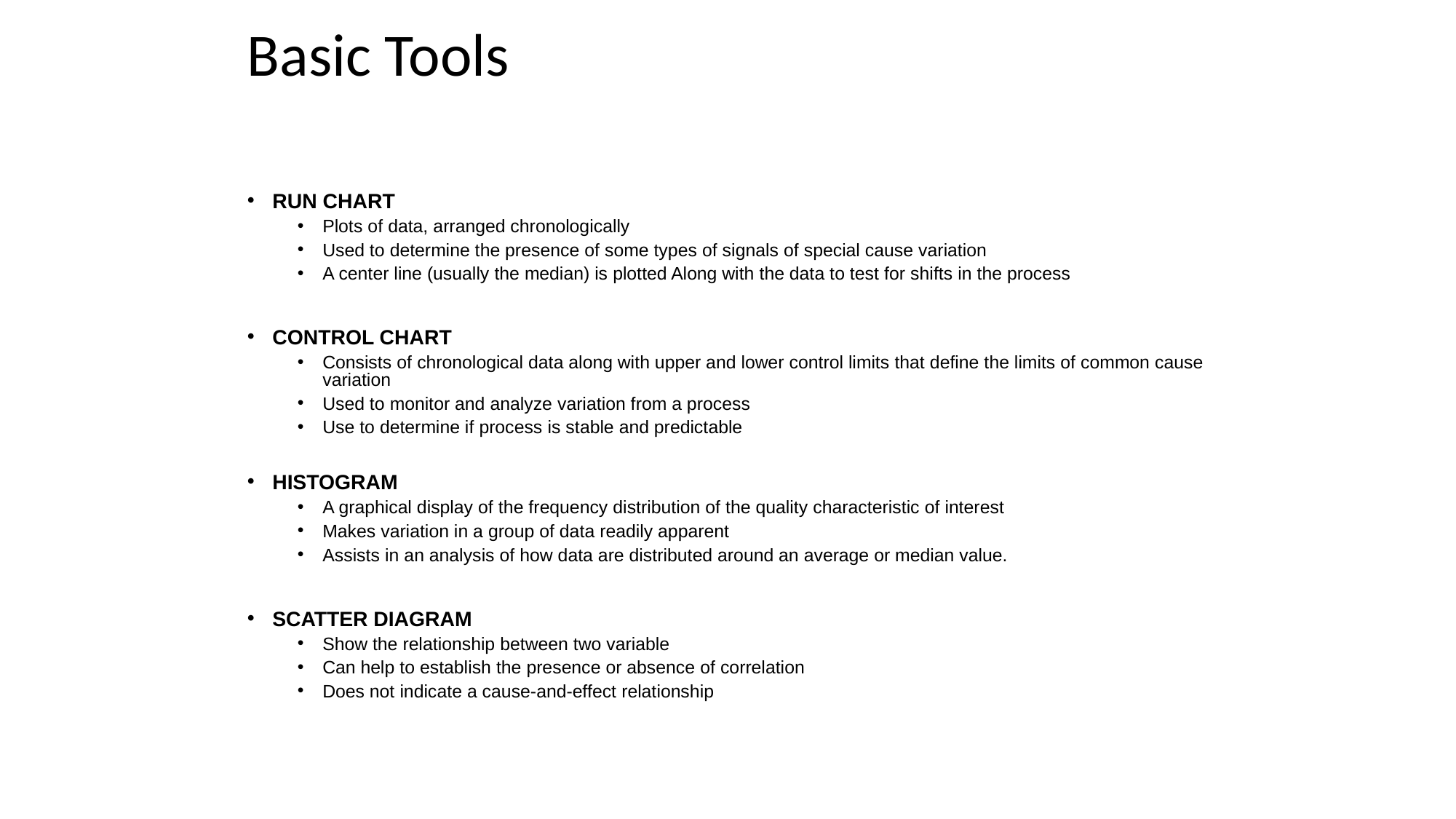

Basic Tools

RUN CHART
Plots of data, arranged chronologically
Used to determine the presence of some types of signals of special cause variation
A center line (usually the median) is plotted Along with the data to test for shifts in the process

CONTROL CHART
Consists of chronological data along with upper and lower control limits that define the limits of common cause variation
Used to monitor and analyze variation from a process
Use to determine if process is stable and predictable

HISTOGRAM
A graphical display of the frequency distribution of the quality characteristic of interest
Makes variation in a group of data readily apparent
Assists in an analysis of how data are distributed around an average or median value.

SCATTER DIAGRAM
Show the relationship between two variable
Can help to establish the presence or absence of correlation
Does not indicate a cause-and-effect relationship